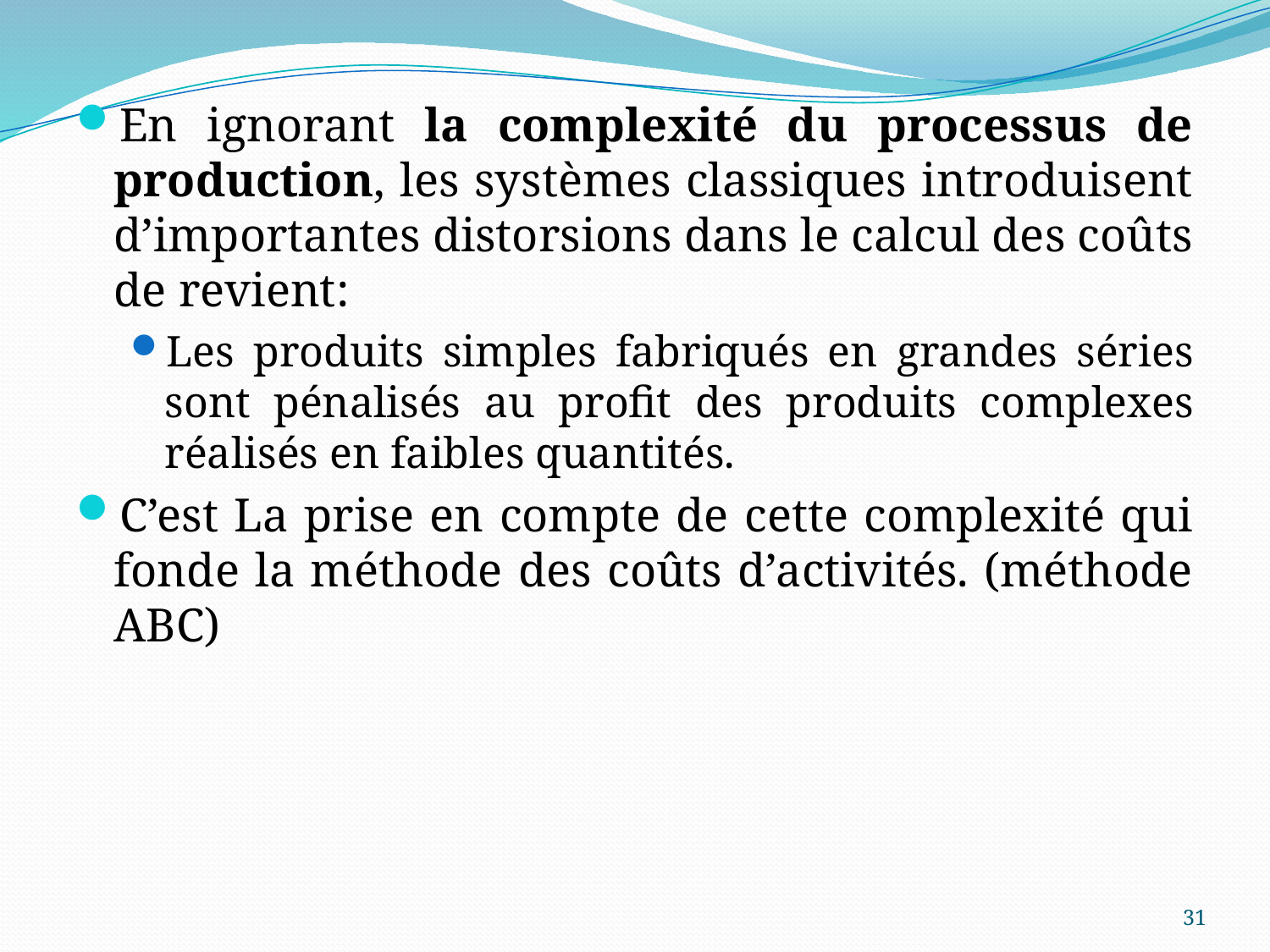

En ignorant la complexité du processus de production, les systèmes classiques introduisent d’importantes distorsions dans le calcul des coûts de revient:
Les produits simples fabriqués en grandes séries sont pénalisés au profit des produits complexes réalisés en faibles quantités.
C’est La prise en compte de cette complexité qui fonde la méthode des coûts d’activités. (méthode ABC)
31